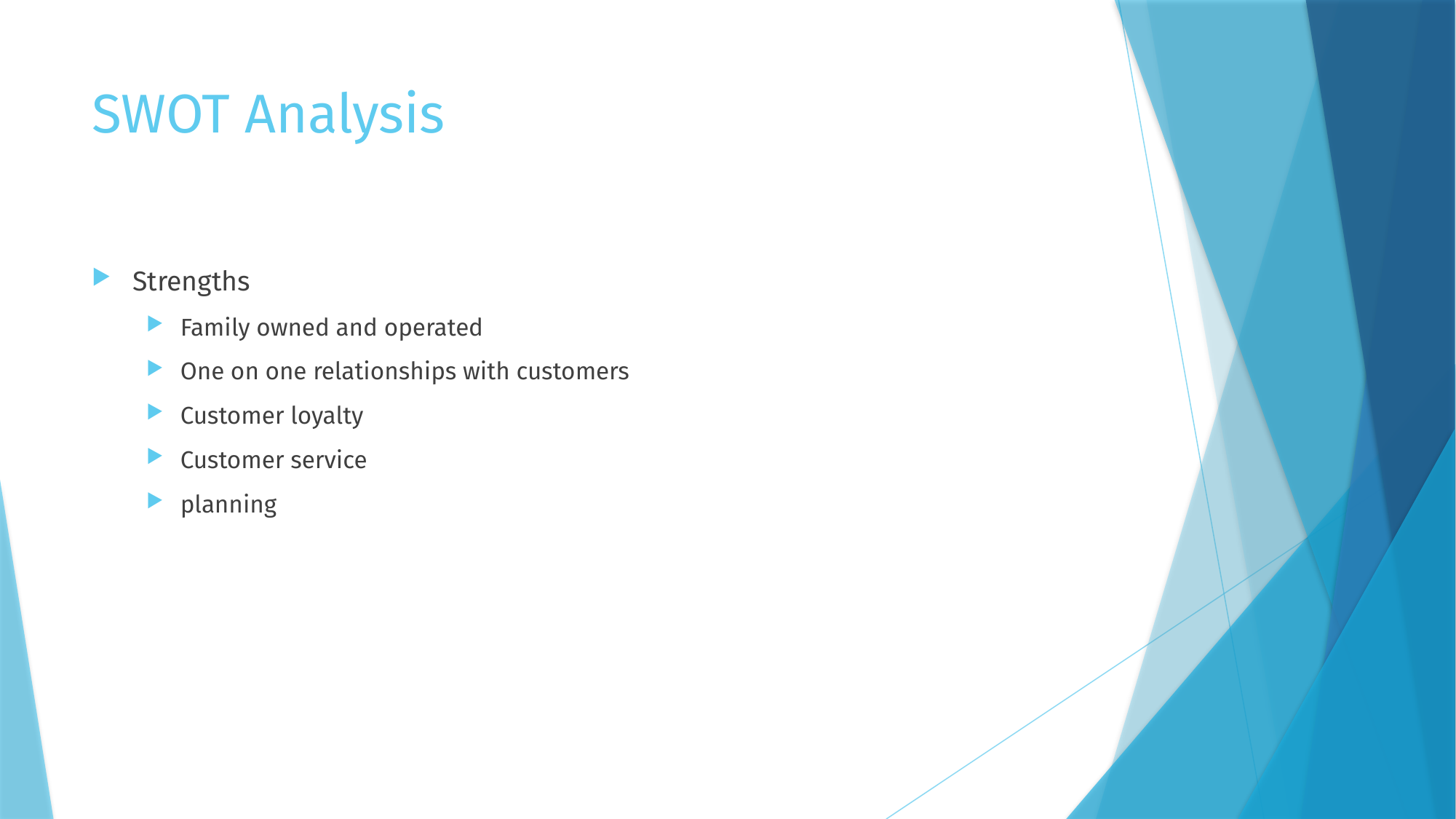

# SWOT Analysis
Strengths
Family owned and operated
One on one relationships with customers
Customer loyalty
Customer service
planning